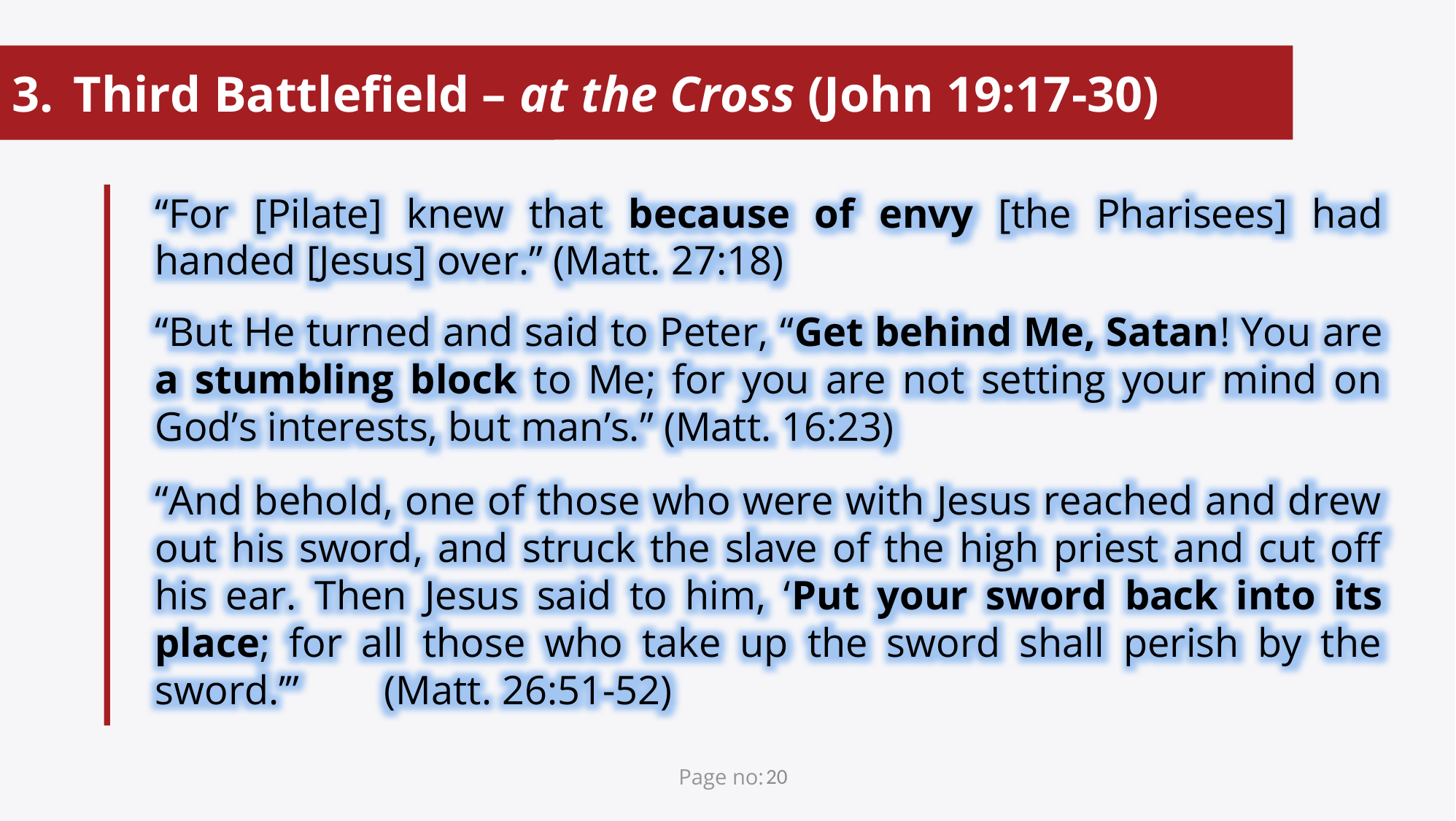

Third Battlefield – at the Cross (John 19:17-30)
“For [Pilate] knew that because of envy [the Pharisees] had handed [Jesus] over.” (Matt. 27:18)
“But He turned and said to Peter, “Get behind Me, Satan! You are a stumbling block to Me; for you are not setting your mind on God’s interests, but man’s.” (Matt. 16:23)
“And behold, one of those who were with Jesus reached and drew out his sword, and struck the slave of the high priest and cut off his ear. Then Jesus said to him, ‘Put your sword back into its place; for all those who take up the sword shall perish by the sword.’”	 (Matt. 26:51-52)